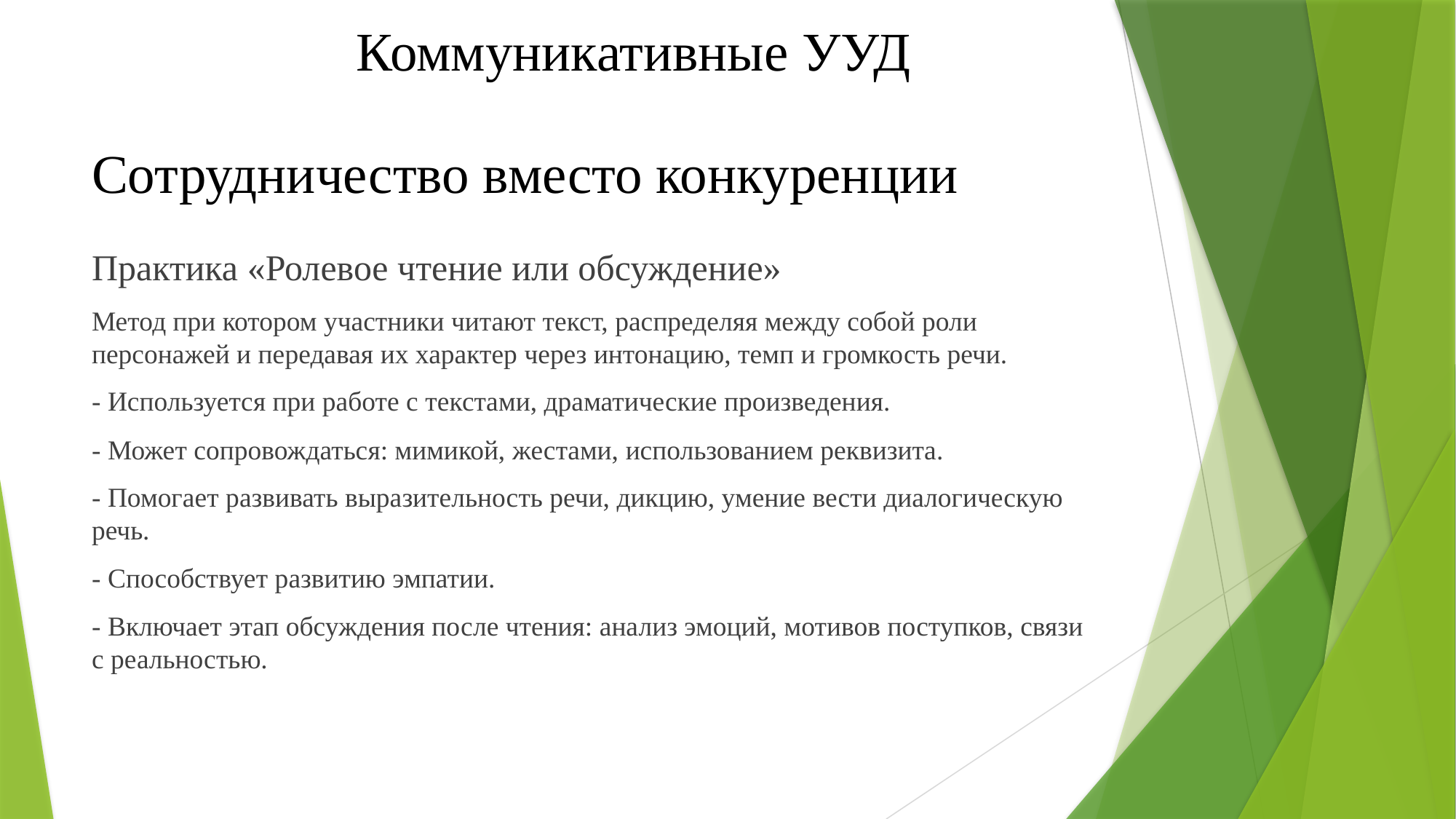

Коммуникативные УУД
# Сотрудничество вместо конкуренции
Практика «Ролевое чтение или обсуждение»
Метод при котором участники читают текст, распределяя между собой роли персонажей и передавая их характер через интонацию, темп и громкость речи.
- Используется при работе с текстами, драматические произведения.
- Может сопровождаться: мимикой, жестами, использованием реквизита.
- Помогает развивать выразительность речи, дикцию, умение вести диалогическую речь.
- Способствует развитию эмпатии.
- Включает этап обсуждения после чтения: анализ эмоций, мотивов поступков, связи с реальностью.